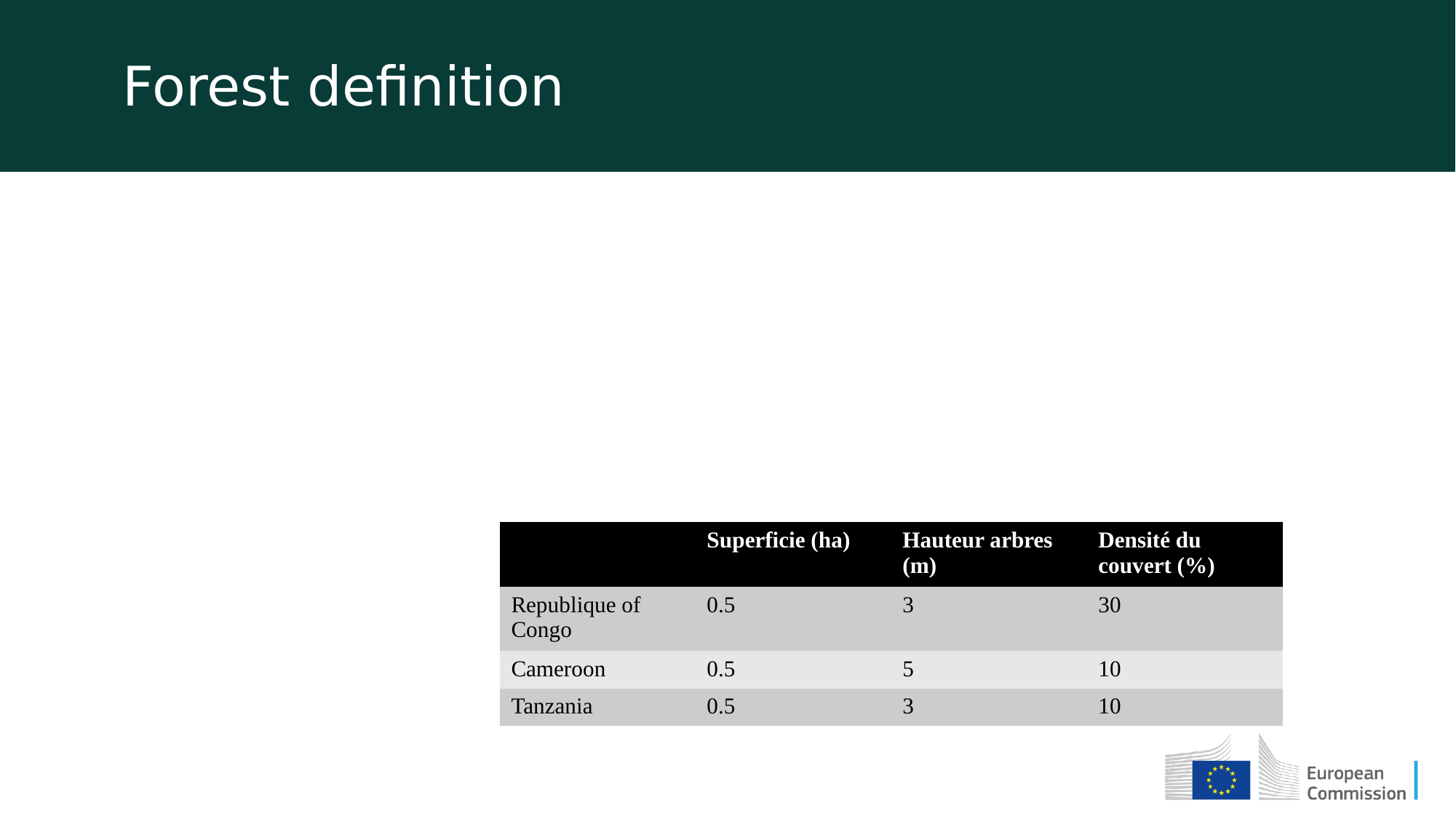

Forest definition
FAO, UNFCCC: based on three criteria
Minimum forest area,
Minimum tree height,
Tree cover density

Each country has its own parameters
|  | Superficie (ha) | Hauteur arbres (m) | Densité du couvert (%) |
| --- | --- | --- | --- |
| Republique of Congo | 0.5 | 3 | 30 |
| Cameroon | 0.5 | 5 | 10 |
| Tanzania | 0.5 | 3 | 10 |